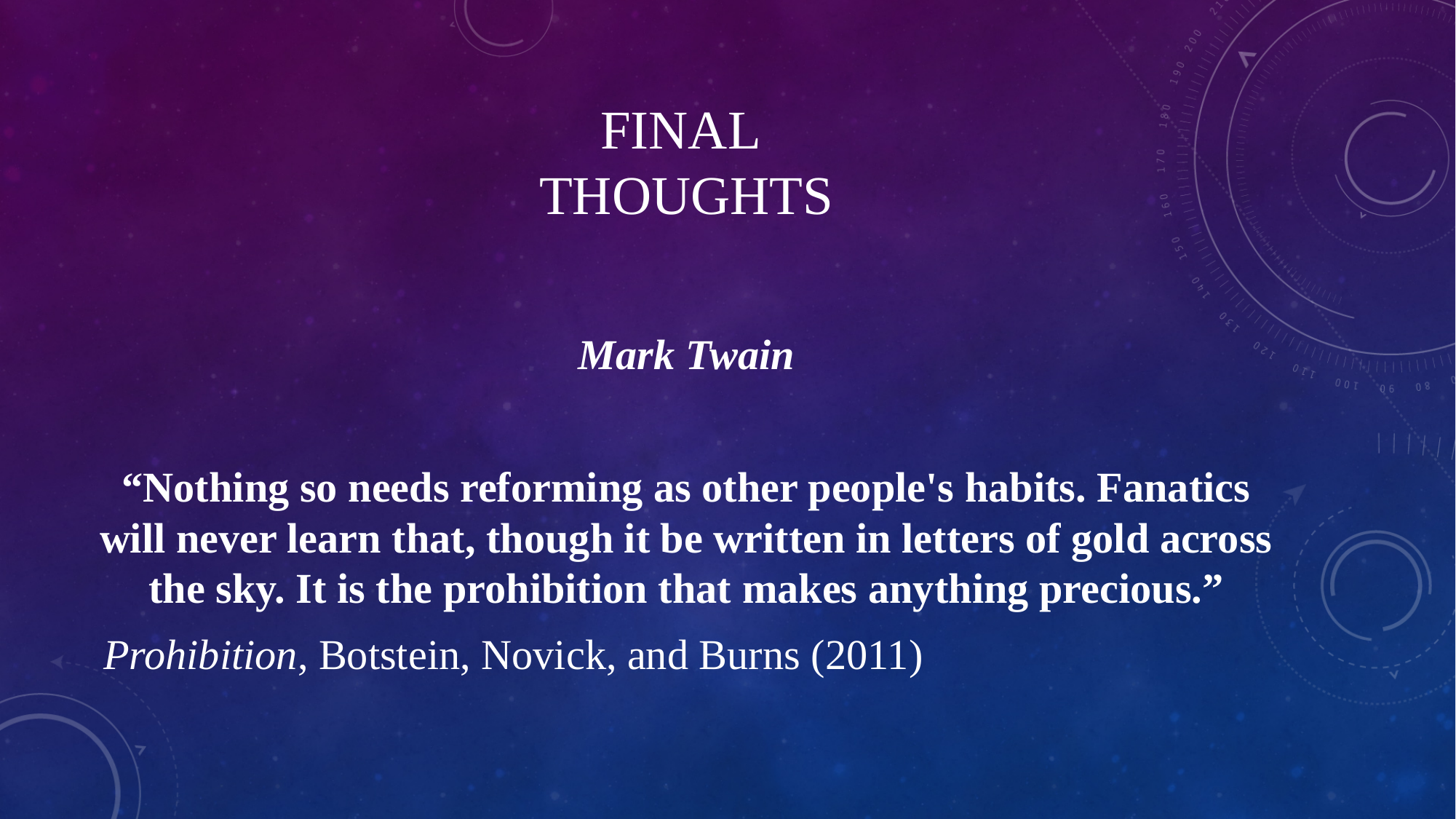

# Final Thoughts

Mark Twain

“Nothing so needs reforming as other people's habits. Fanatics will never learn that, though it be written in letters of gold across the sky. It is the prohibition that makes anything precious.”
 Prohibition, Botstein, Novick, and Burns (2011)